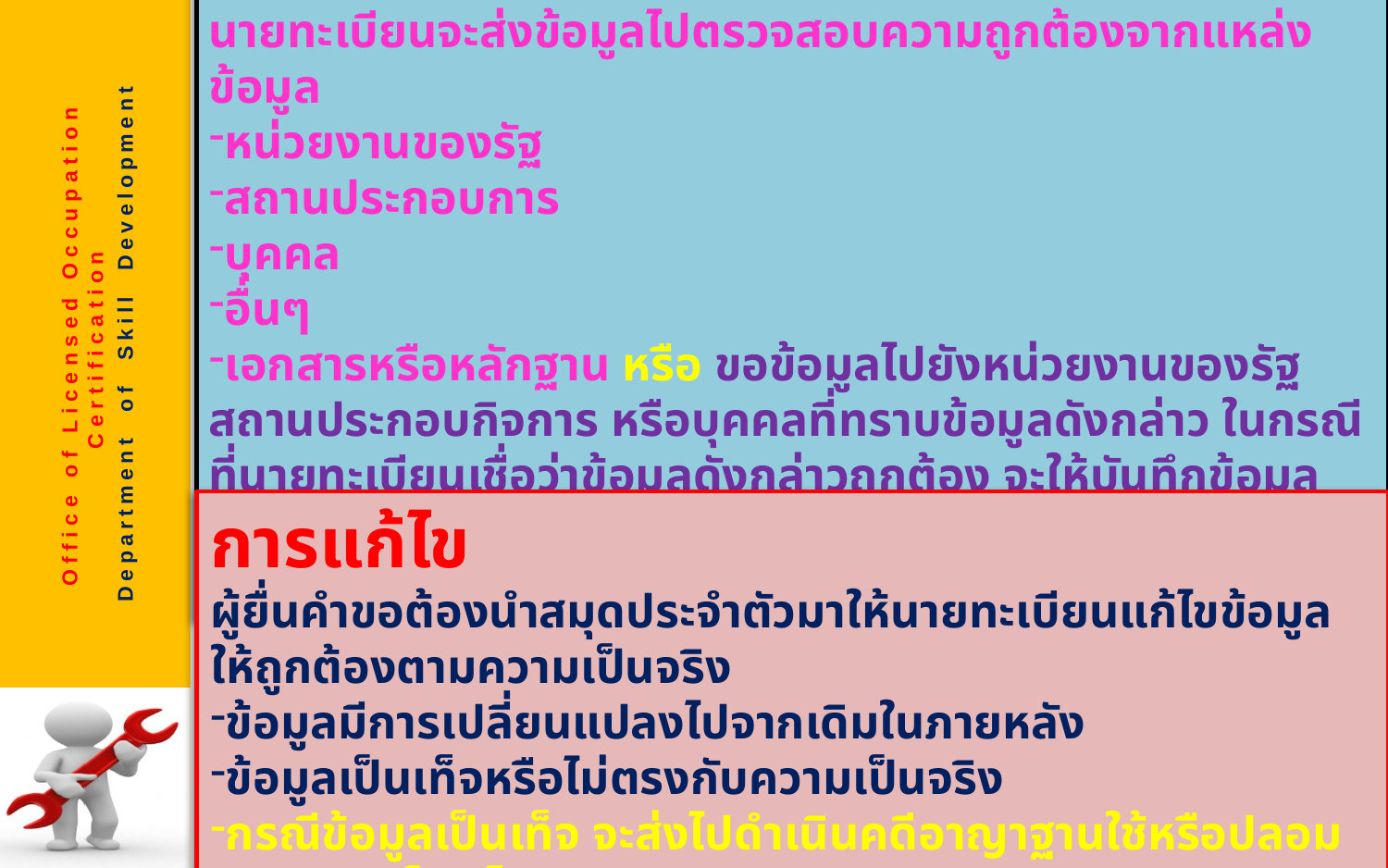

การตรวจสอบ
นายทะเบียนจะส่งข้อมูลไปตรวจสอบความถูกต้องจากแหล่งข้อมูล
หน่วยงานของรัฐ
สถานประกอบการ
บุคคล
อื่นๆ
เอกสารหรือหลักฐาน หรือ ขอข้อมูลไปยังหน่วยงานของรัฐ สถานประกอบกิจการ หรือบุคคลที่ทราบข้อมูลดังกล่าว ในกรณีที่นายทะเบียนเชื่อว่าข้อมูลดังกล่าวถูกต้อง จะให้บันทึกข้อมูลนั้นไว้ในสมุดประจำตัว และมอบสมุดประจำตัวนั้นให้แก่ผู้ยื่นคำขอ
การแก้ไข
ผู้ยื่นคำขอต้องนำสมุดประจำตัวมาให้นายทะเบียนแก้ไขข้อมูลให้ถูกต้องตามความเป็นจริง
ข้อมูลมีการเปลี่ยนแปลงไปจากเดิมในภายหลัง
ข้อมูลเป็นเท็จหรือไม่ตรงกับความเป็นจริง
กรณีข้อมูลเป็นเท็จ จะส่งไปดำเนินคดีอาญาฐานใช้หรือปลอมเอกสาอันเป็นเท็จ
10